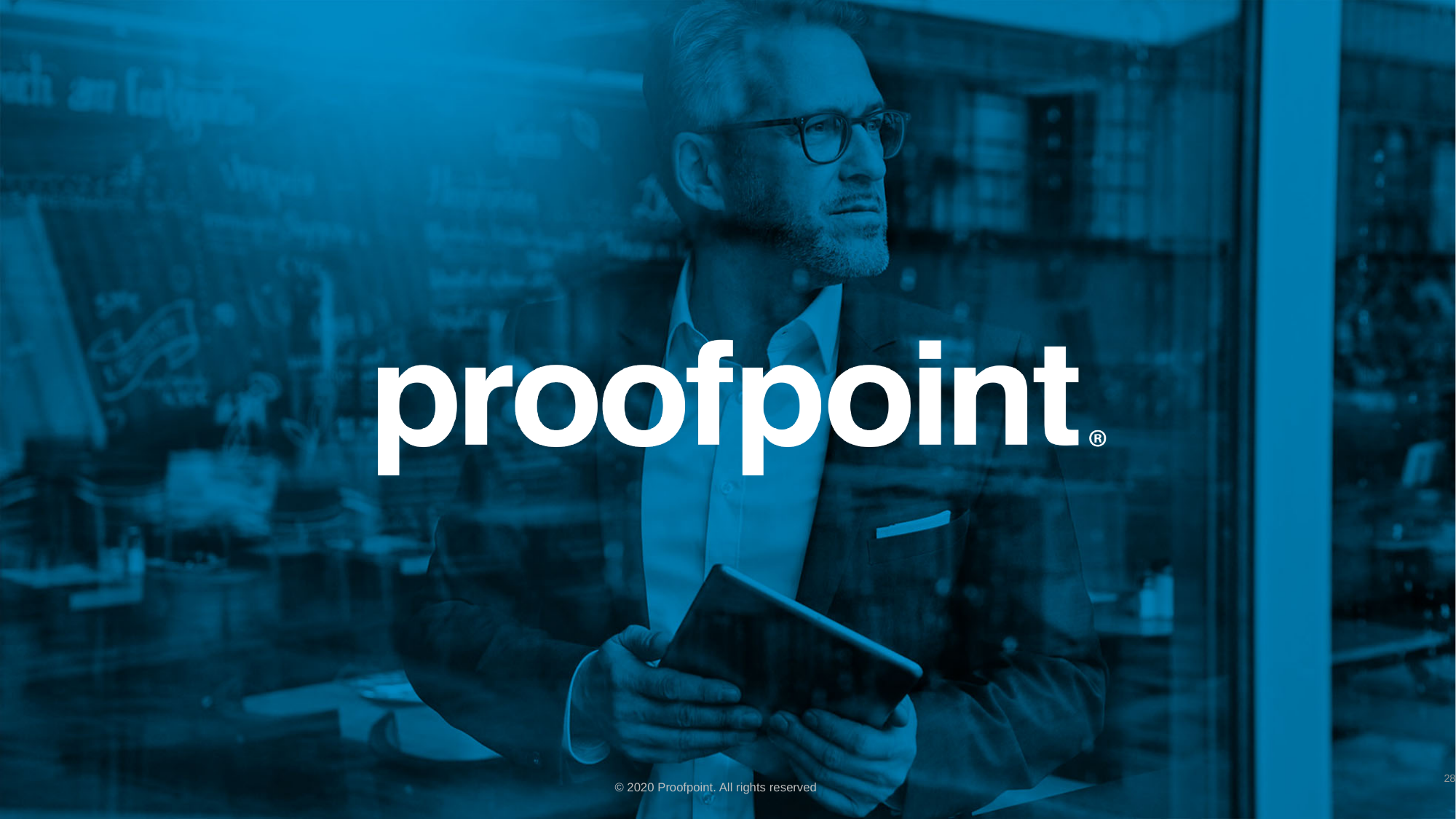

28
© 2020 Proofpoint. All rights reserved